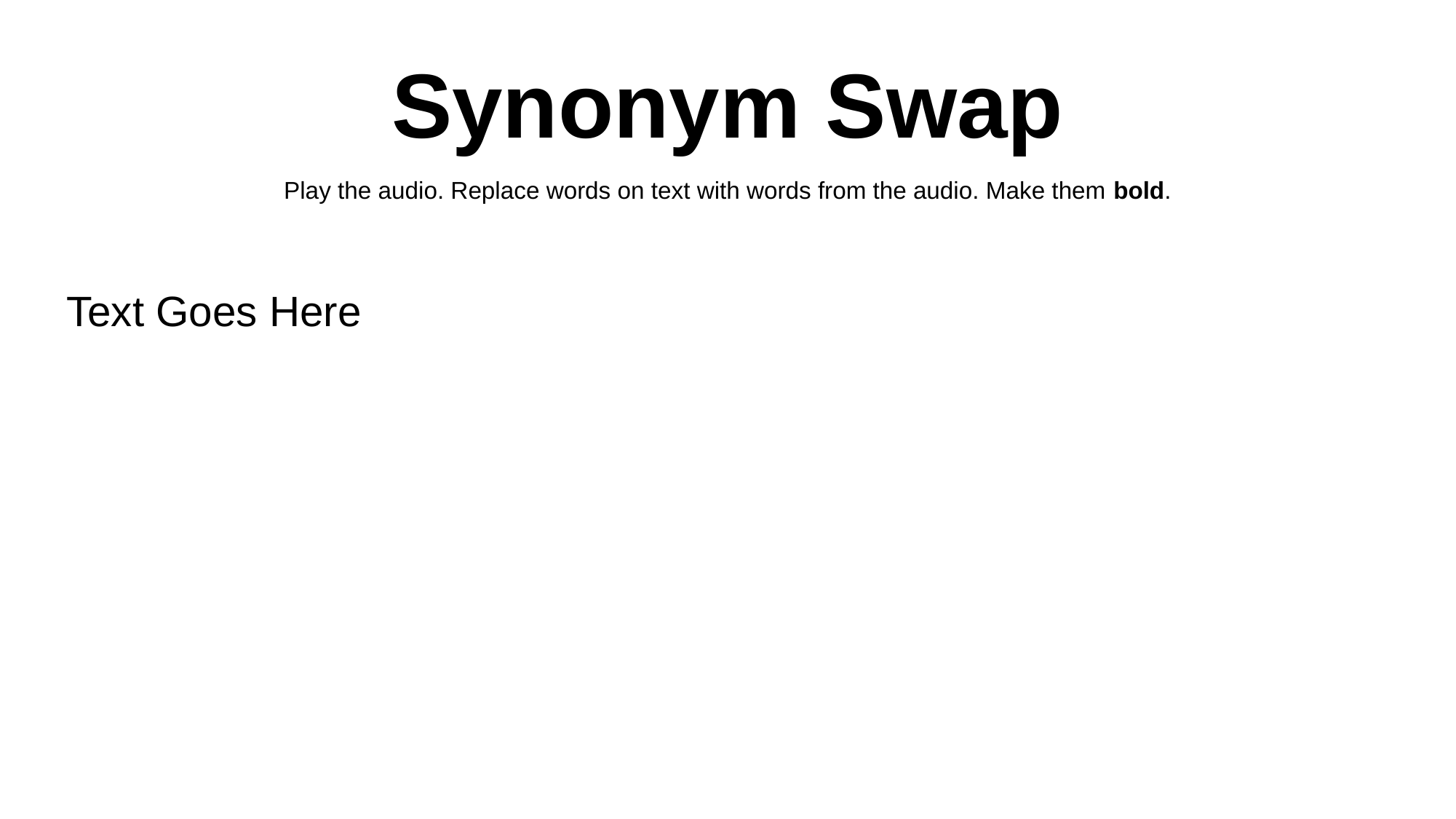

Synonym Swap
Play the audio. Replace words on text with words from the audio. Make them bold.
Text Goes Here